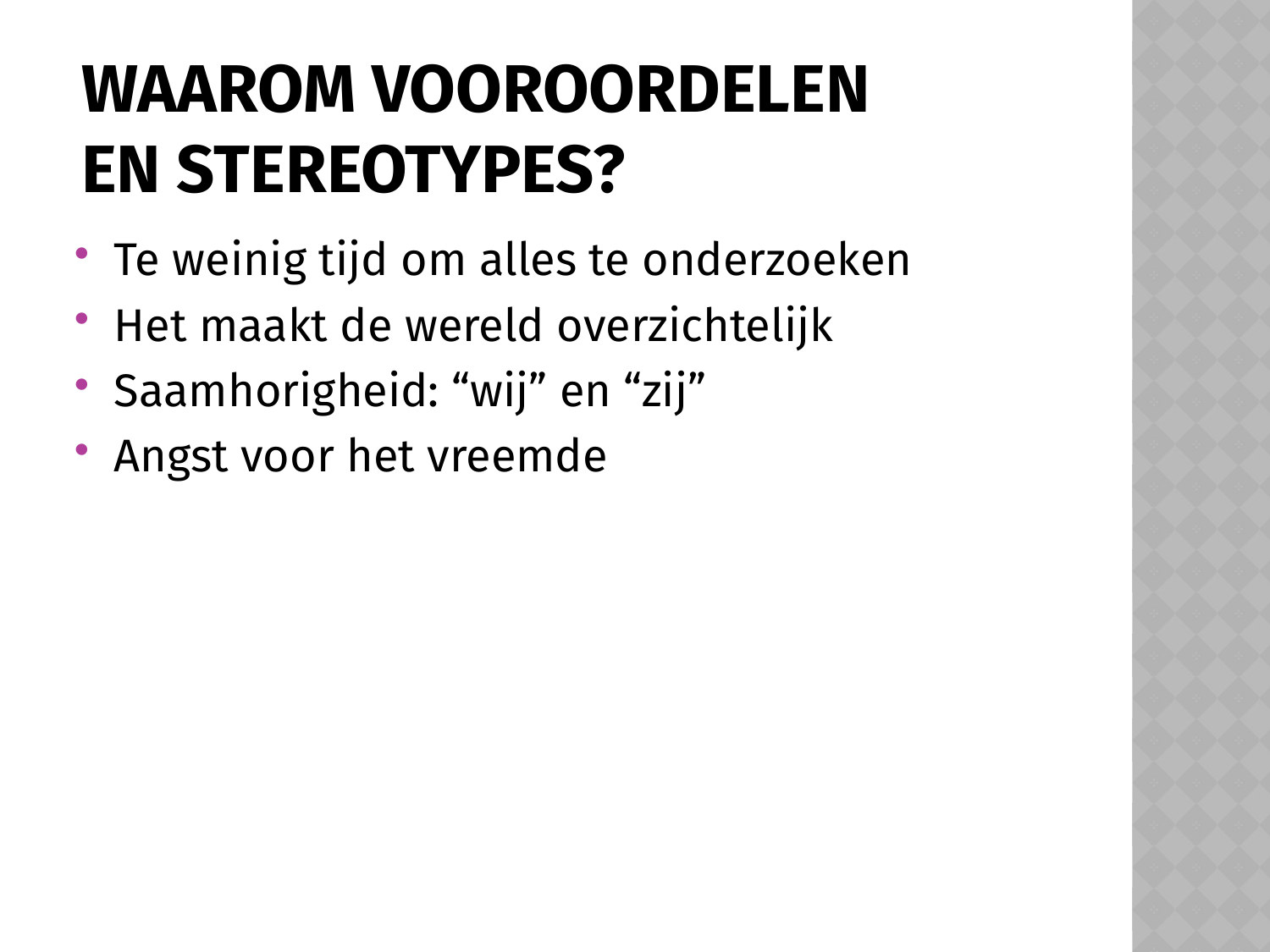

# Waarom vooroordelen en stereotypes?
Te weinig tijd om alles te onderzoeken
Het maakt de wereld overzichtelijk
Saamhorigheid: “wij” en “zij”
Angst voor het vreemde